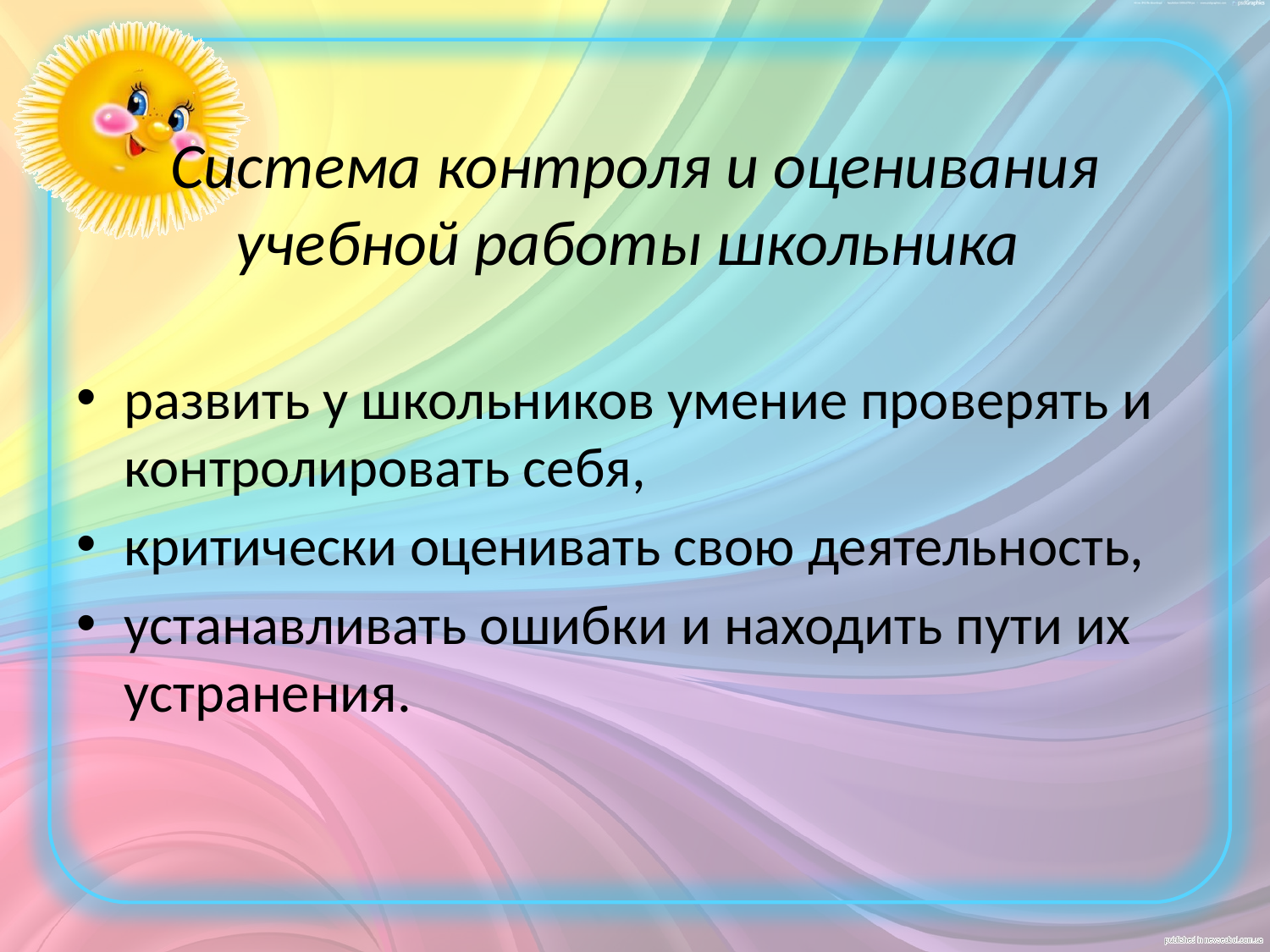

# Система контроля и оценивания учебной работы школьника
развить у школьников умение проверять и контролировать себя,
критически оценивать свою деятельность,
устанавливать ошибки и находить пути их устранения.